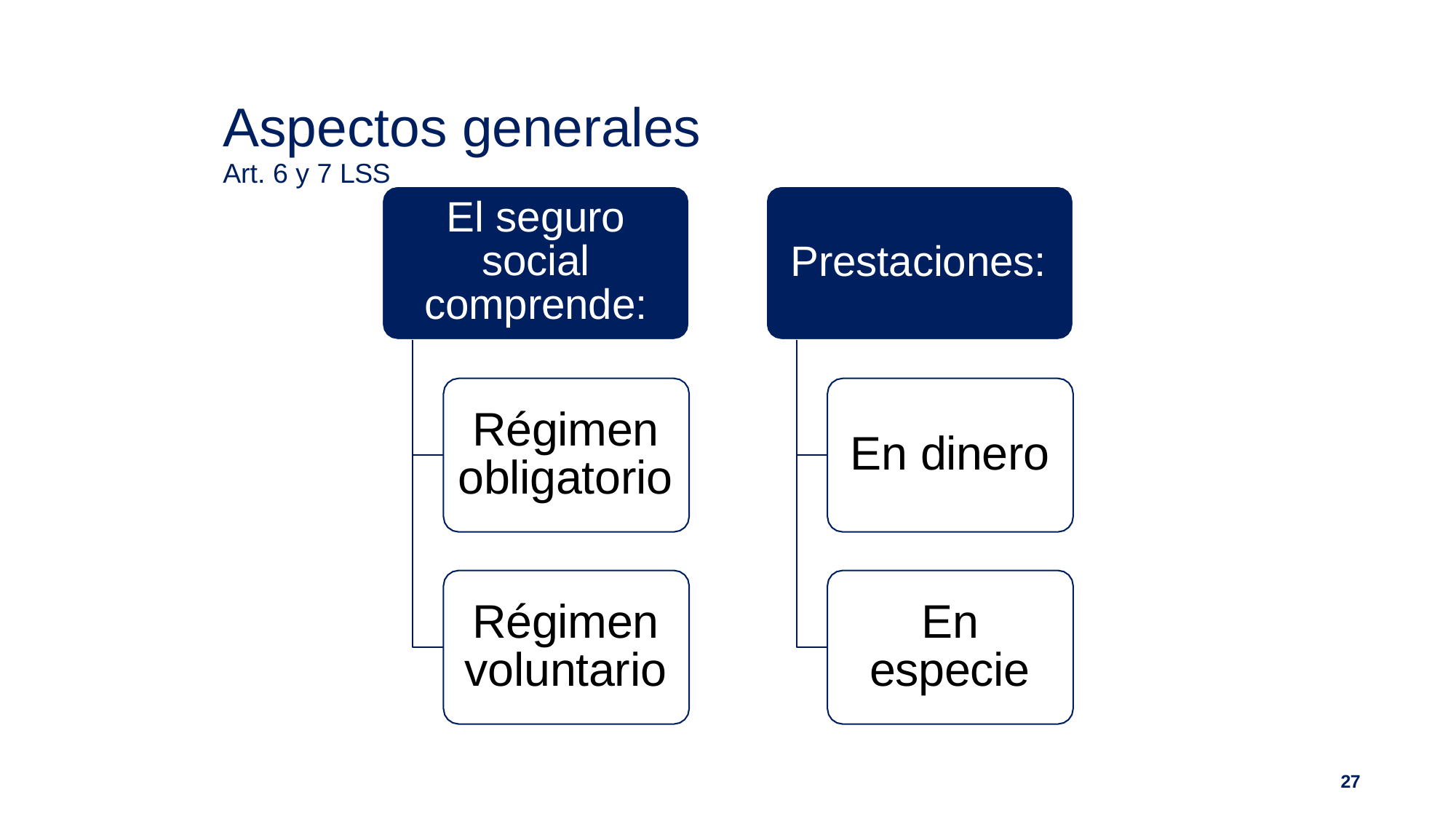

# Aspectos generales
Art. 6 y 7 LSS
El seguro social comprende:

Prestaciones:

Régimen obligatorio
En dinero
Régimen voluntario
En especie
27